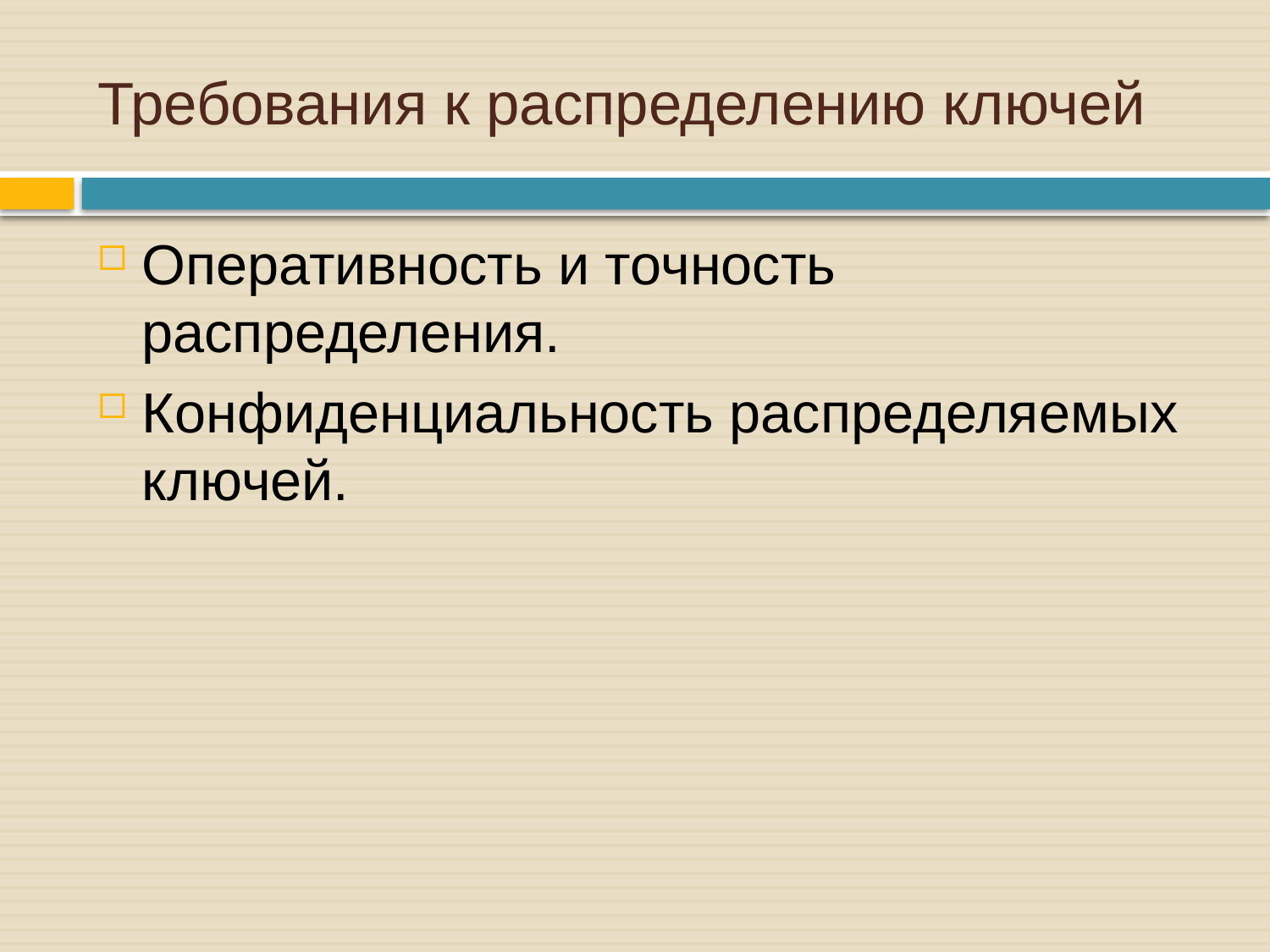

# Требования к распределению ключей
Оперативность и точность распределения.
Конфиденциальность распределяемых ключей.